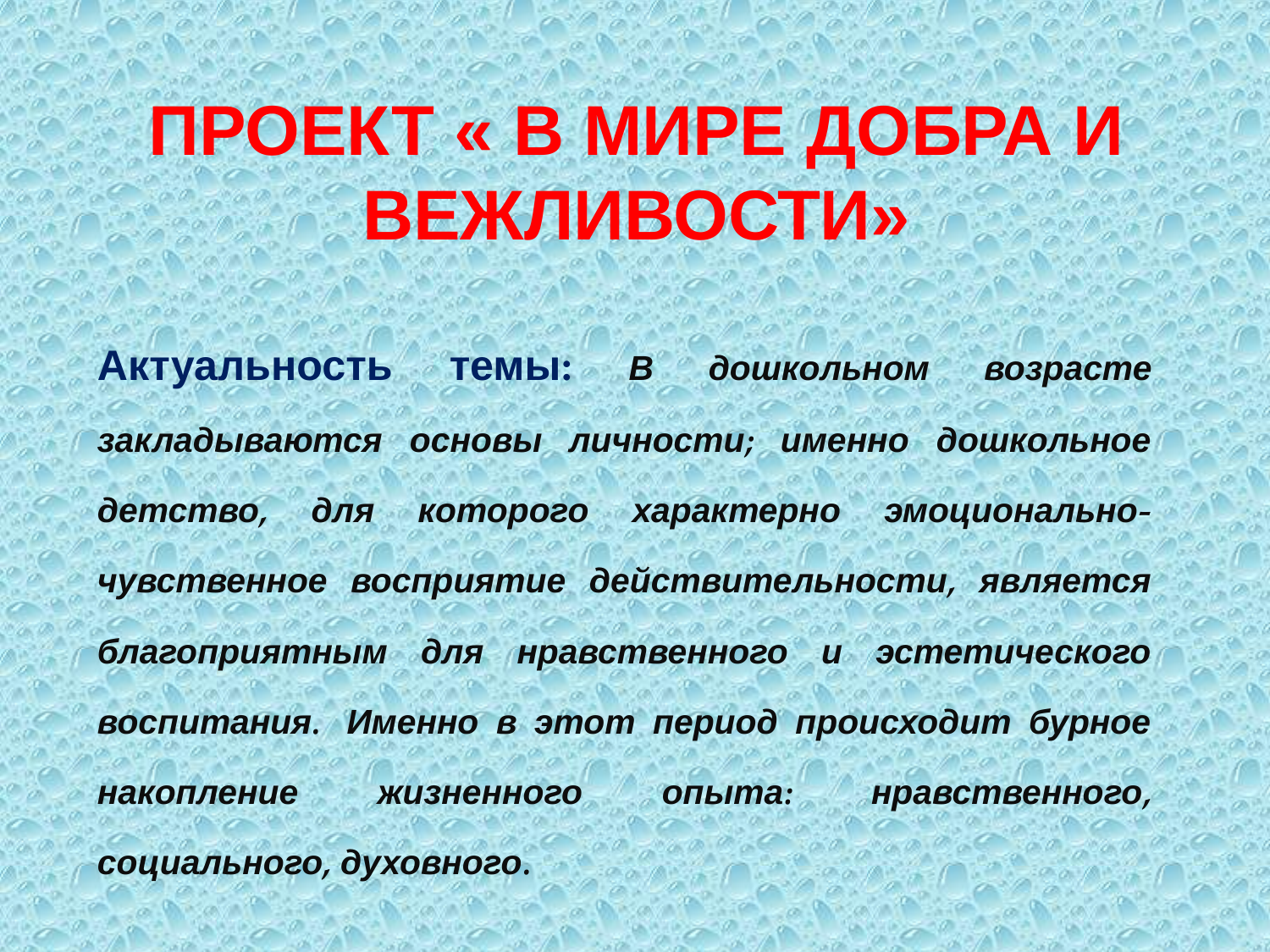

# Проект « В мире Добра и вежливости»
Актуальность темы: В дошкольном возрасте закладываются основы личности; именно дошкольное детство, для которого характерно эмоционально-чувственное восприятие действительности, является благоприятным для нравственного и эстетического воспитания.  Именно в этот период происходит бурное накопление жизненного опыта: нравственного, социального, духовного.